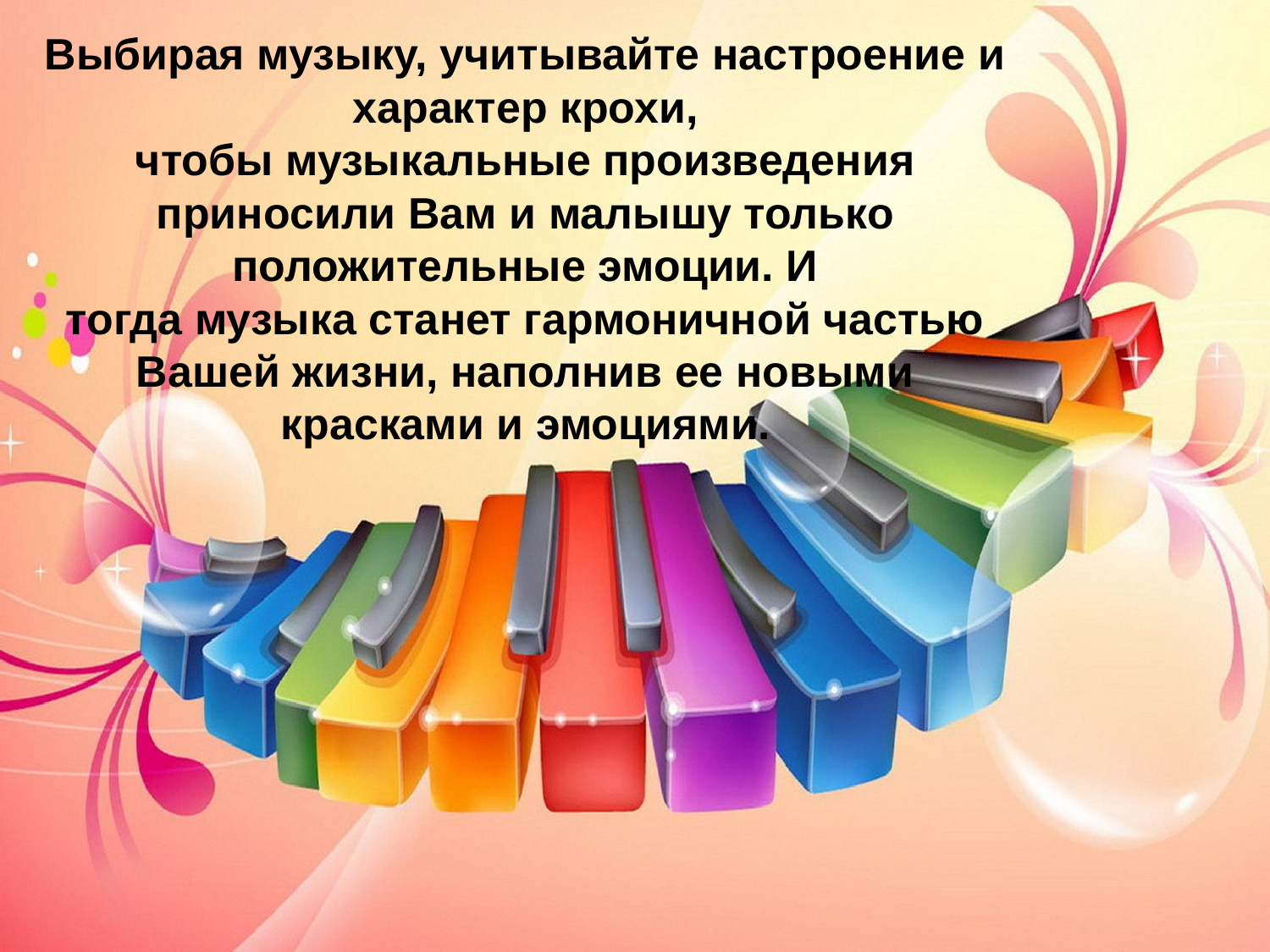

Выбирая музыку, учитывайте настроение и характер крохи, чтобы музыкальные произведения приносили Вам и малышу только положительные эмоции. И тогда музыка станет гармоничной частью Вашей жизни, наполнив ее новыми красками и эмоциями.